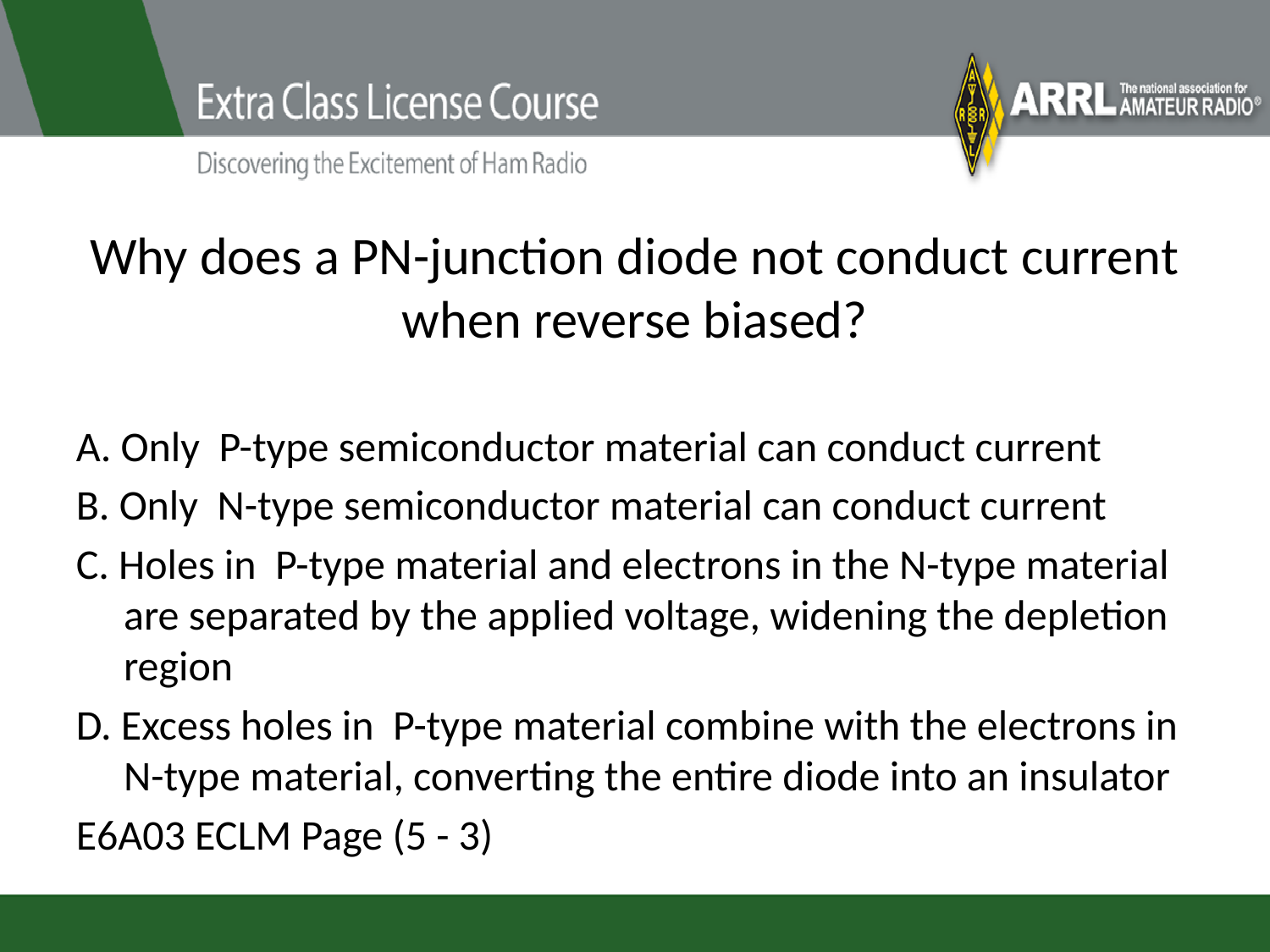

# Why does a PN-junction diode not conduct current when reverse biased?
A. Only  P-type semiconductor material can conduct current
B. Only  N-type semiconductor material can conduct current
C. Holes in  P-type material and electrons in the N-type material are separated by the applied voltage, widening the depletion region
D. Excess holes in  P-type material combine with the electrons in N-type material, converting the entire diode into an insulator
E6A03 ECLM Page (5 - 3)